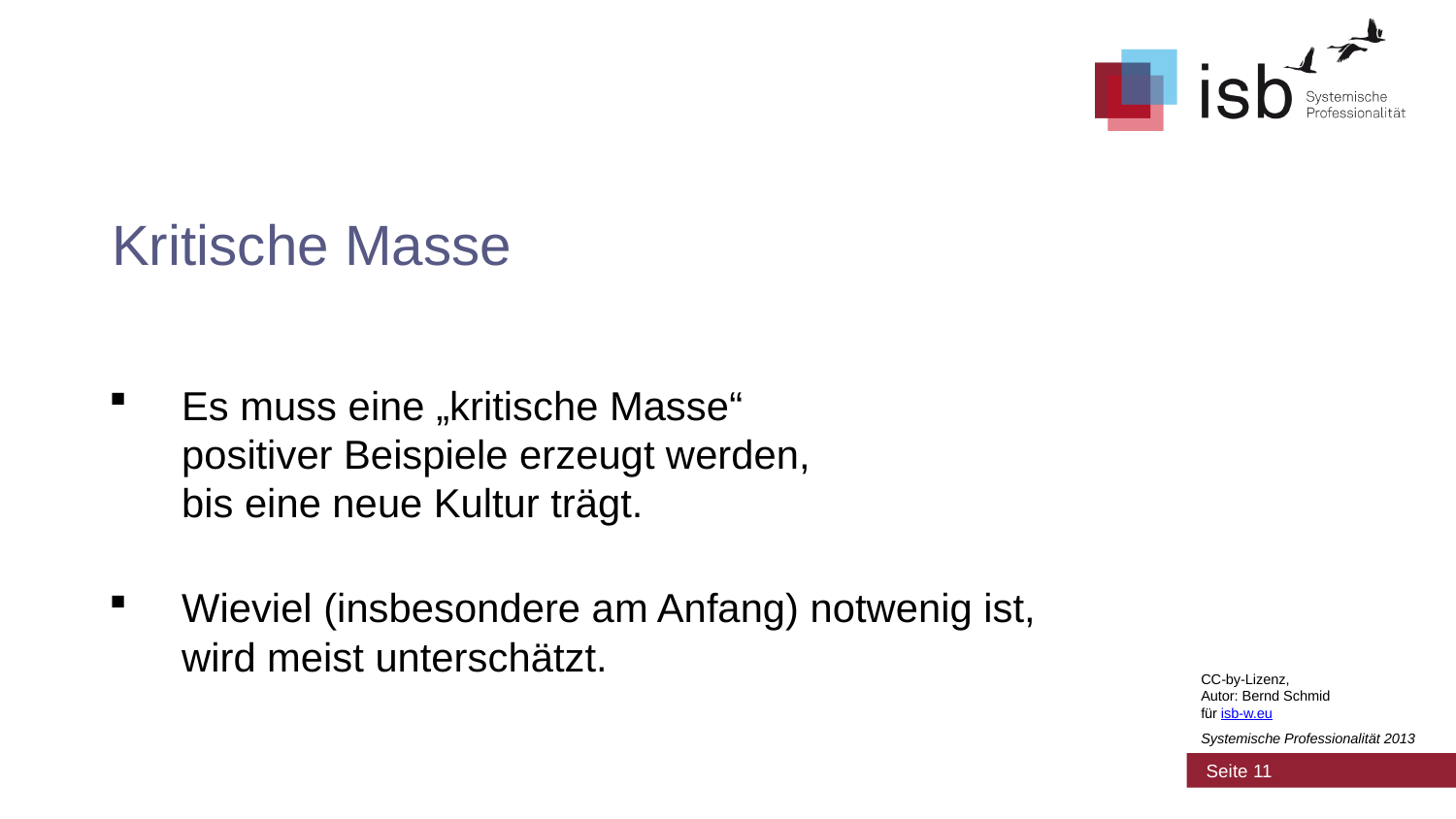

# Kritische Masse
Es muss eine „kritische Masse“
positiver Beispiele erzeugt werden,
bis eine neue Kultur trägt.
Wieviel (insbesondere am Anfang) notwenig ist,
wird meist unterschätzt.

CC-by-Lizenz,
Autor: Bernd Schmid
für isb-w.eu
Systemische Professionalität 2013
 Seite 11